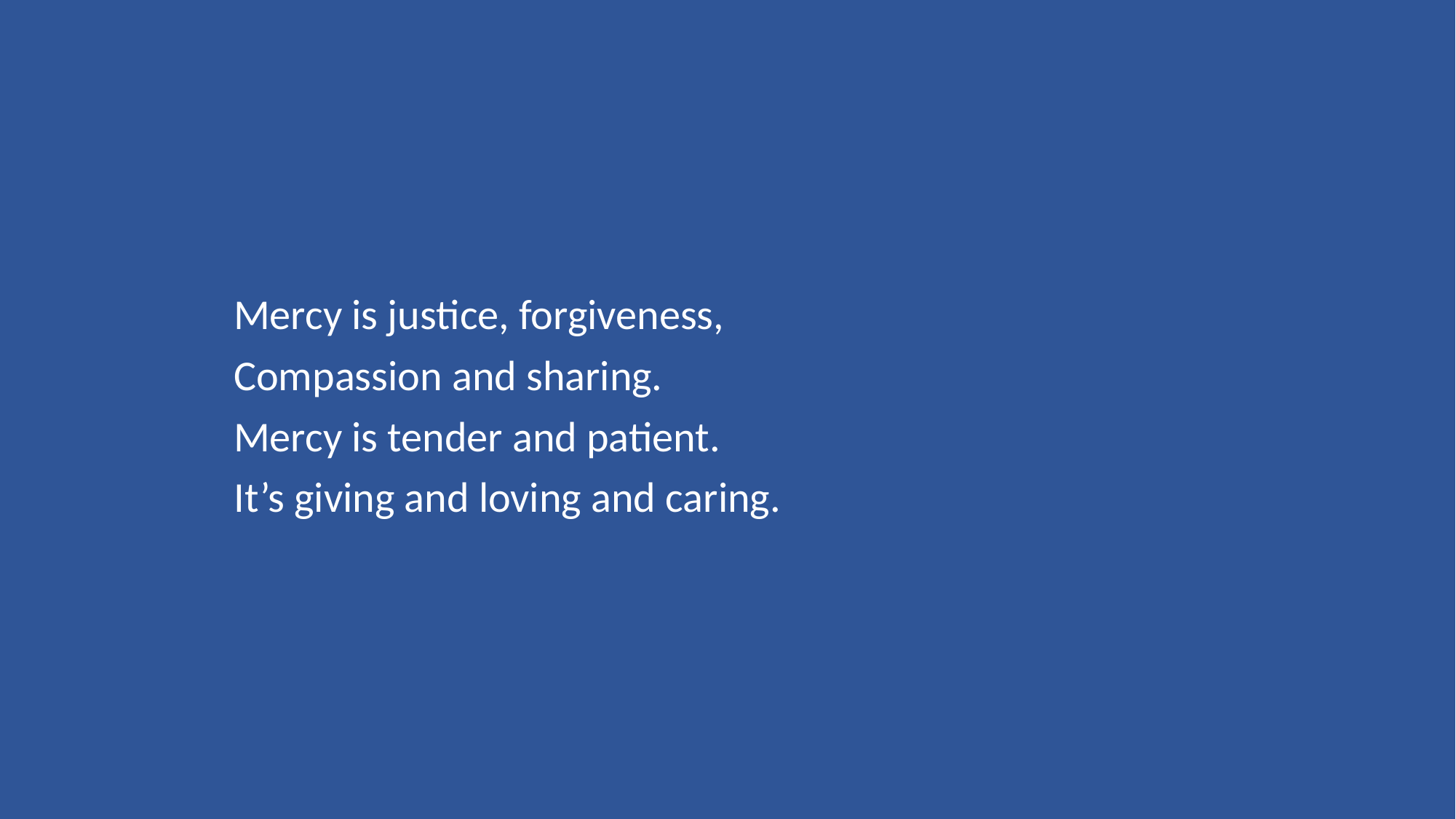

Mercy is justice, forgiveness,
Compassion and sharing.
Mercy is tender and patient.
It’s giving and loving and caring.